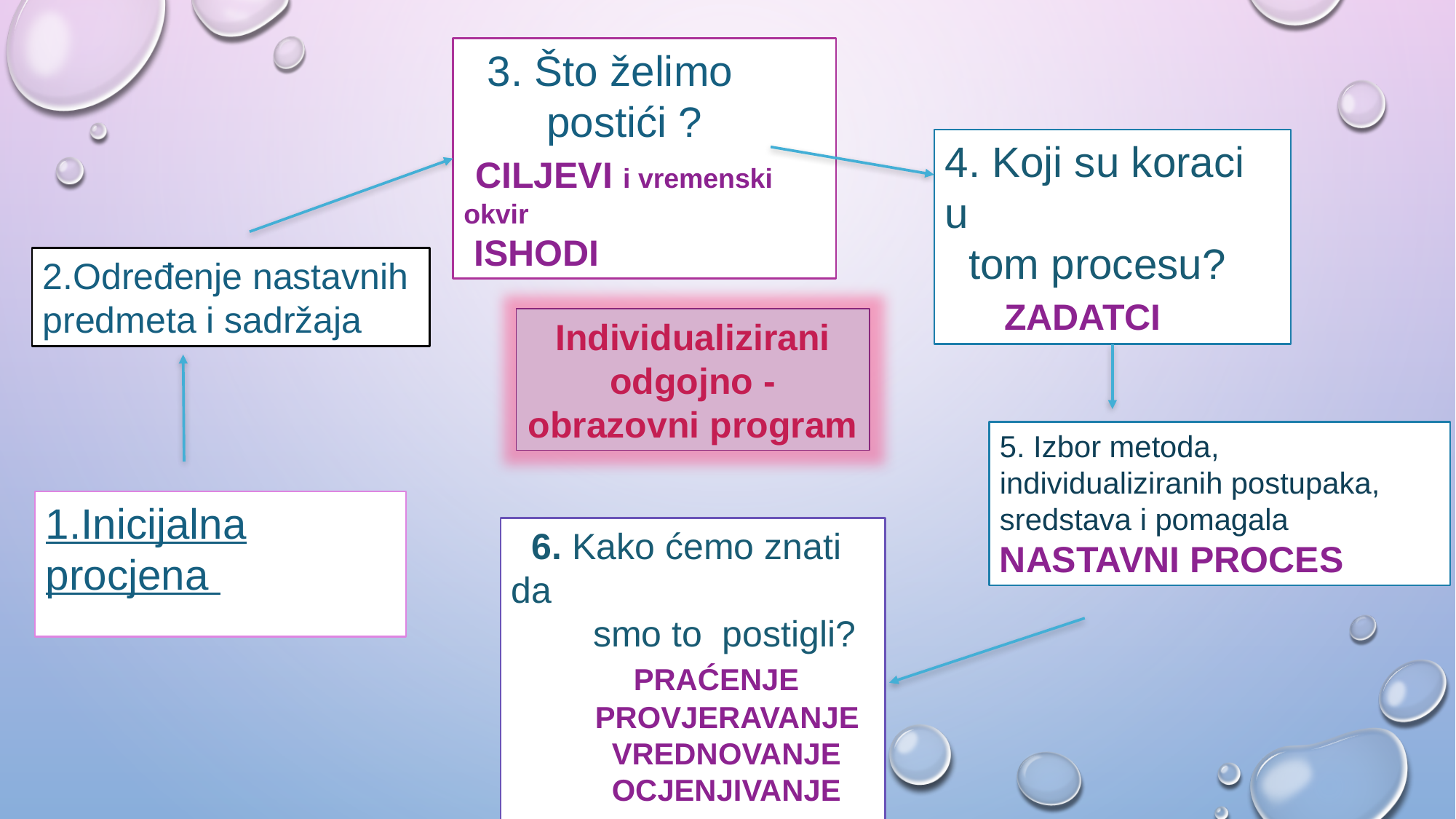

3. Što želimo
       postići ?
 CILJEVI i vremenski okvir
 ISHODI
4. Koji su koraci u
  tom procesu?
     ZADATCI
2.Određenje nastavnih
predmeta i sadržaja
Individualizirani odgojno -obrazovni program
5. Izbor metoda, individualiziranih postupaka, sredstava i pomagala
NASTAVNI PROCES
1.Inicijalna procjena

  6. Kako ćemo znati da
        smo to  postigli?
            PRAĆENJE
          PROVJERAVANJE
            VREDNOVANJE
            OCJENJIVANJE
          DOKUMENTIRANJE